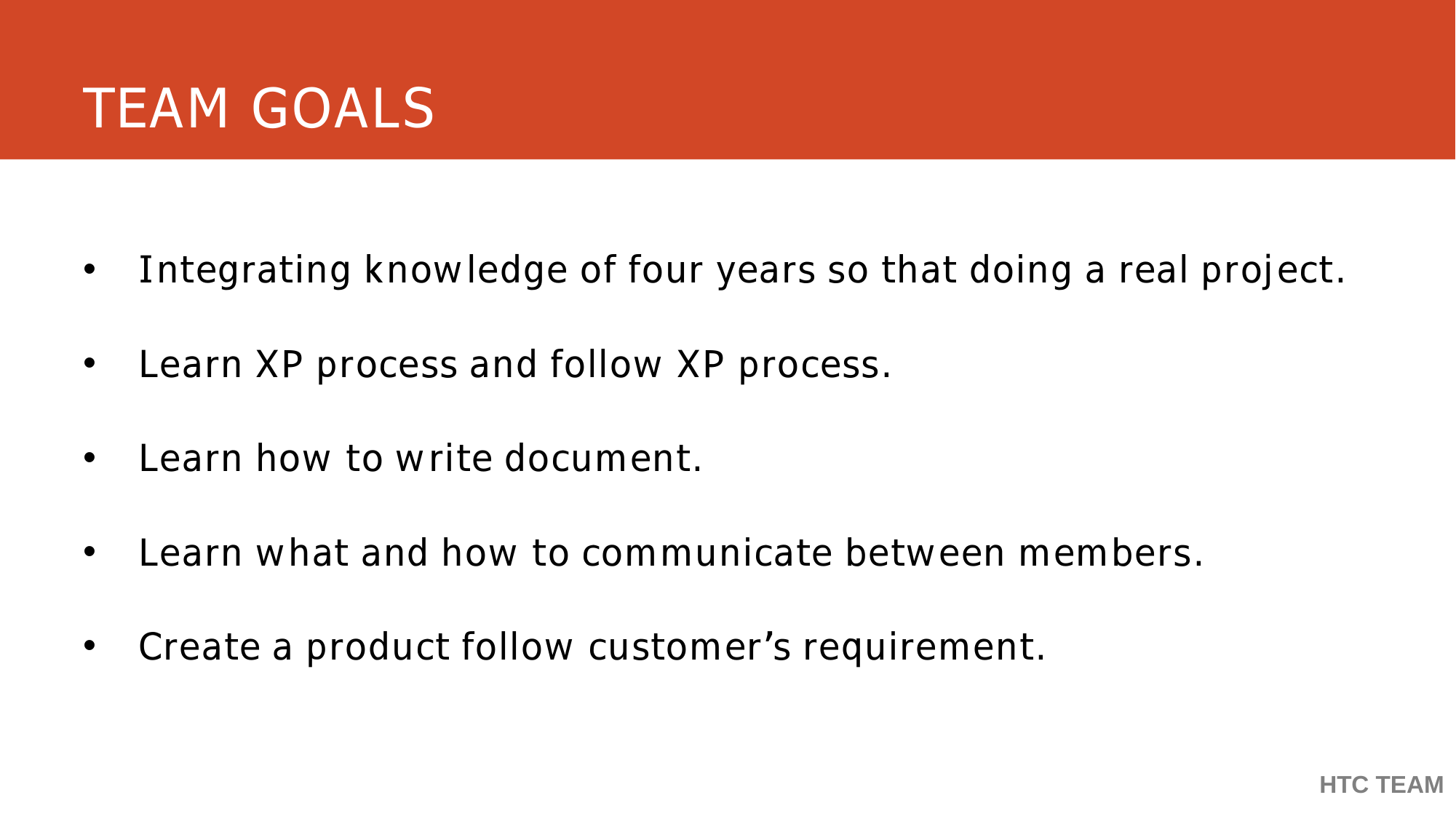

# TEAM GOALS
Integrating knowledge of four years so that doing a real project.
Learn XP process and follow XP process.
Learn how to write document.
Learn what and how to communicate between members.
Create a product follow customer’s requirement.

HTC TEAM